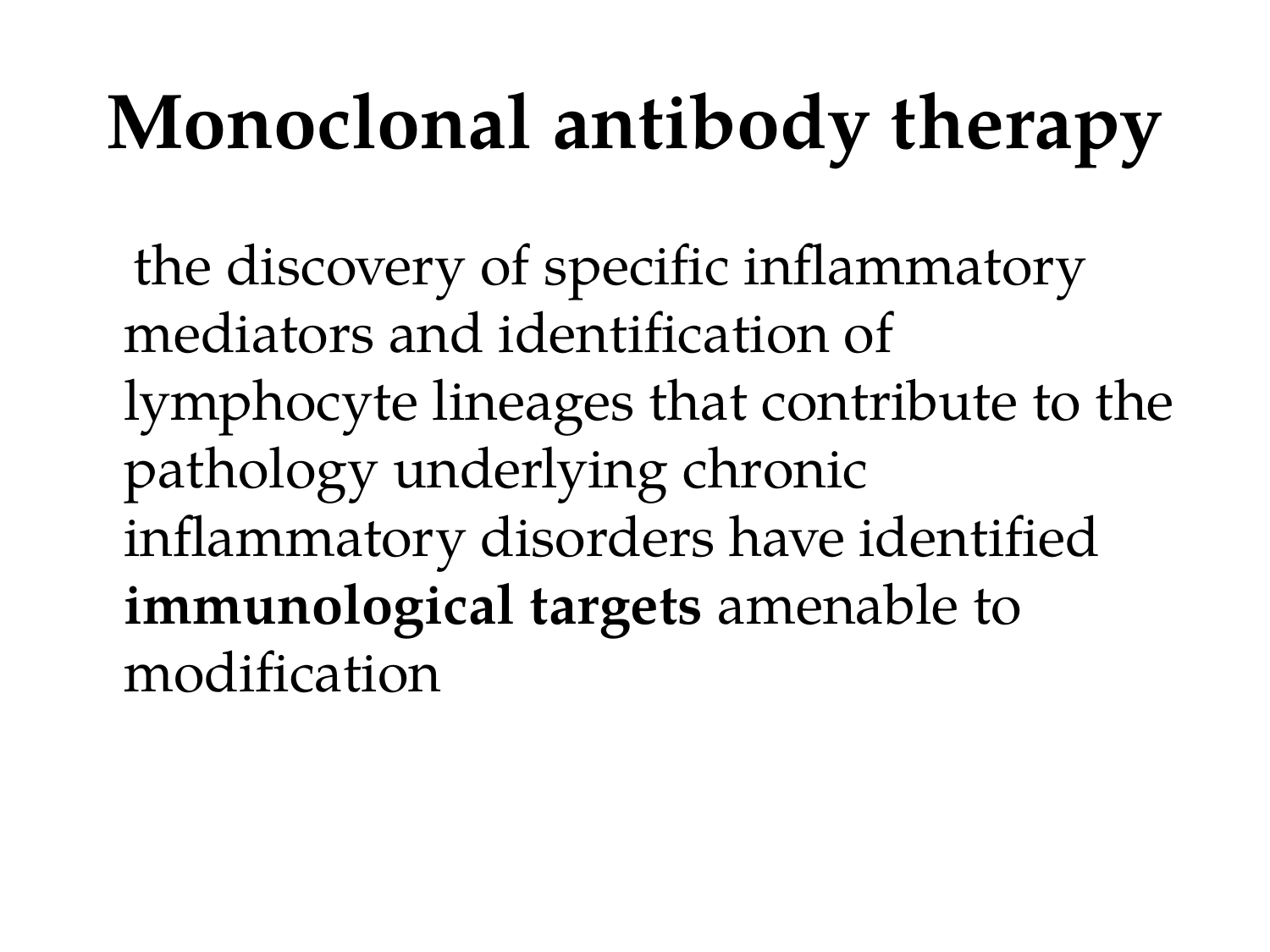

# Monoclonal antibody therapy
    the discovery of specific inflammatory mediators and identification of lymphocyte lineages that contribute to the pathology underlying chronic inflammatory disorders have identified immunological targets amenable to modification